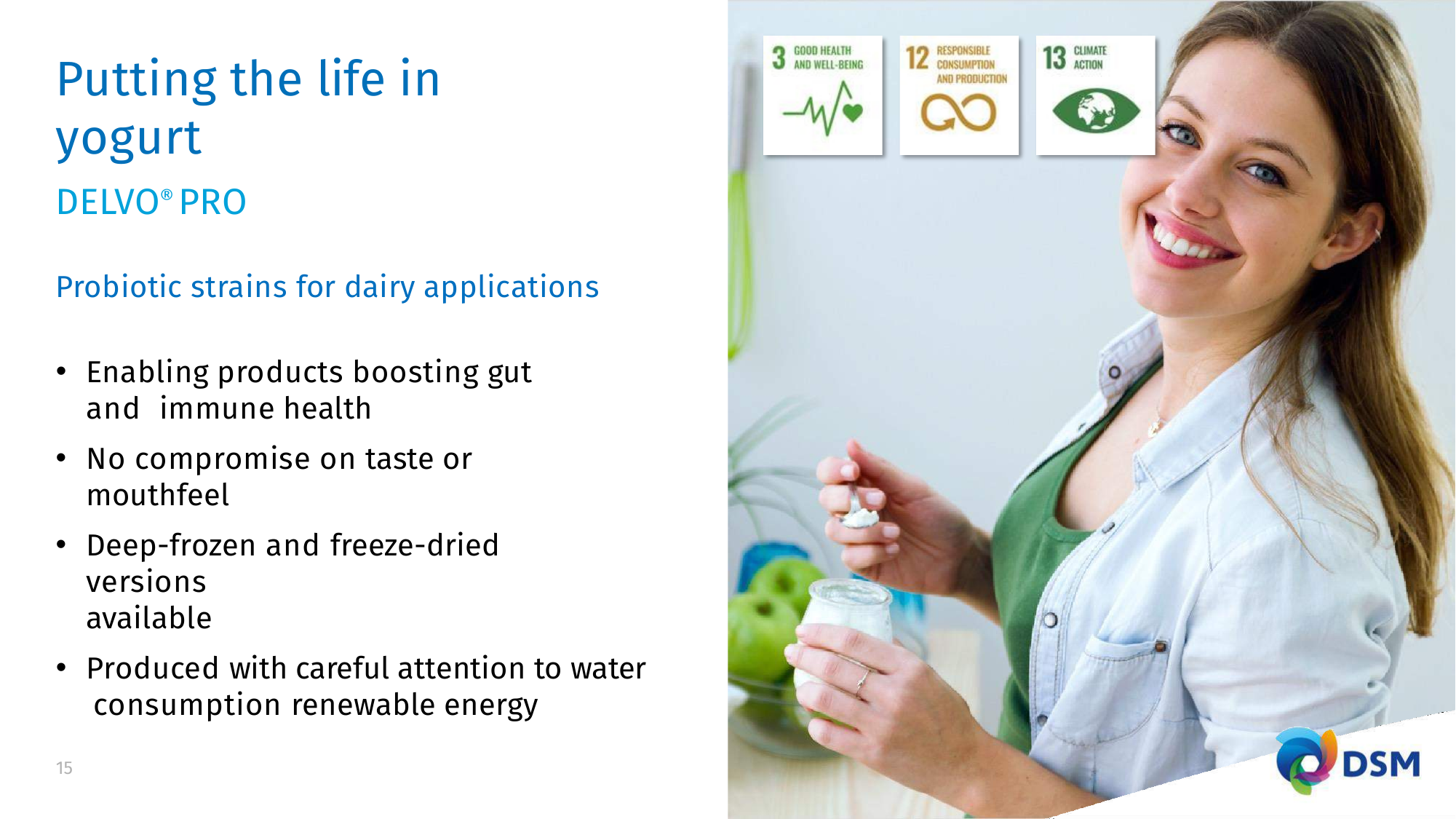

# Putting the life in yogurt
DELVO®PRO

Probiotic strains for dairy applications

Enabling products boosting gut and  immune health
No compromise on taste or mouthfeel
Deep-frozen and freeze-dried versions
available
Produced with careful attention to water  consumption renewable energy
15